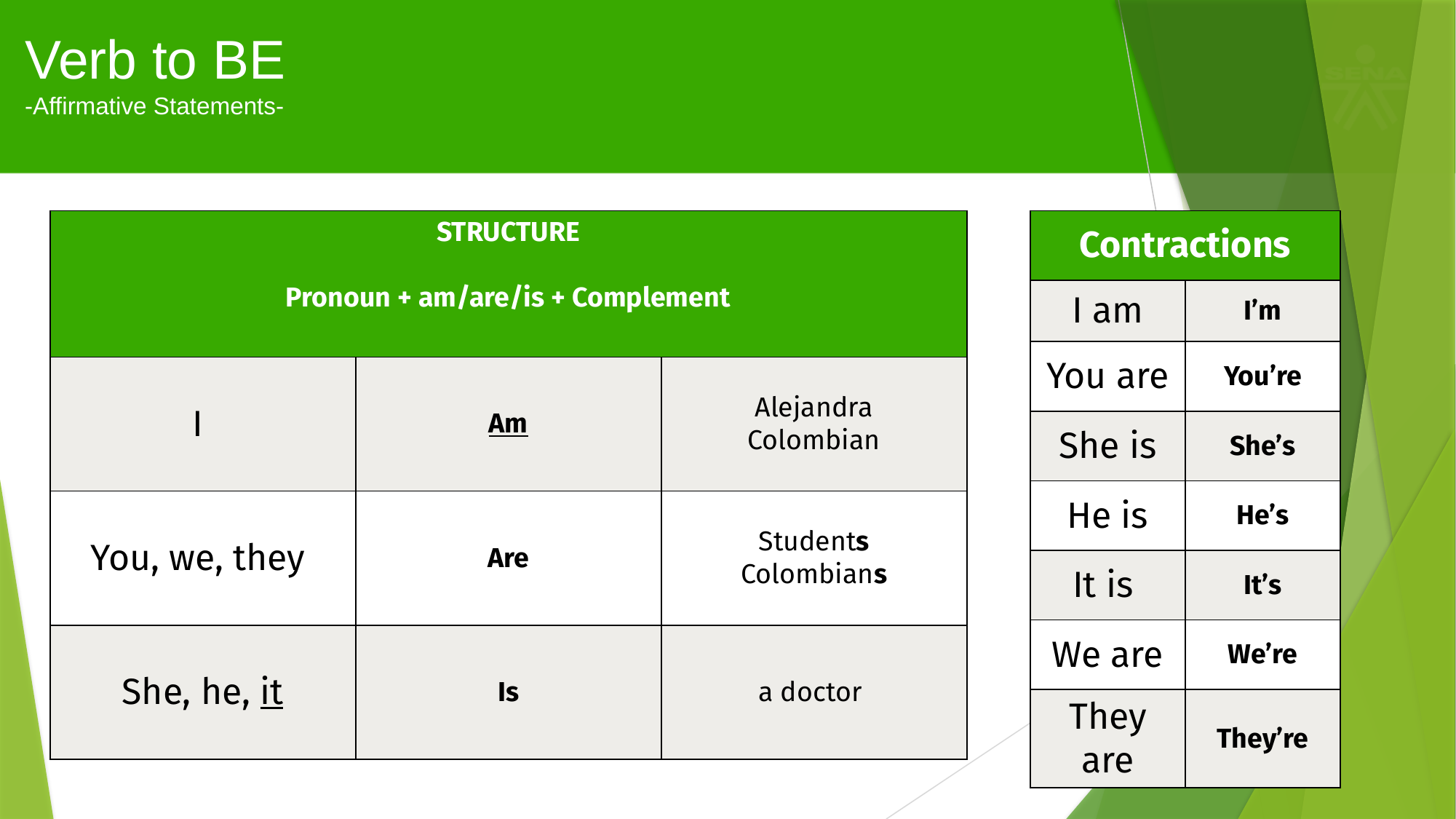

# Verb to BE -Affirmative Statements-
| STRUCTURE Pronoun + am/are/is + Complement |  |  |
| --- | --- | --- |
| I | Am | Alejandra Colombian |
| You, we, they | Are | Students Colombians |
| She, he, it | Is | a doctor |
| Contractions |  |
| --- | --- |
| I am | I’m |
| You are | You’re |
| She is | She’s |
| He is | He’s |
| It is | It’s |
| We are | We’re |
| They are | They’re |